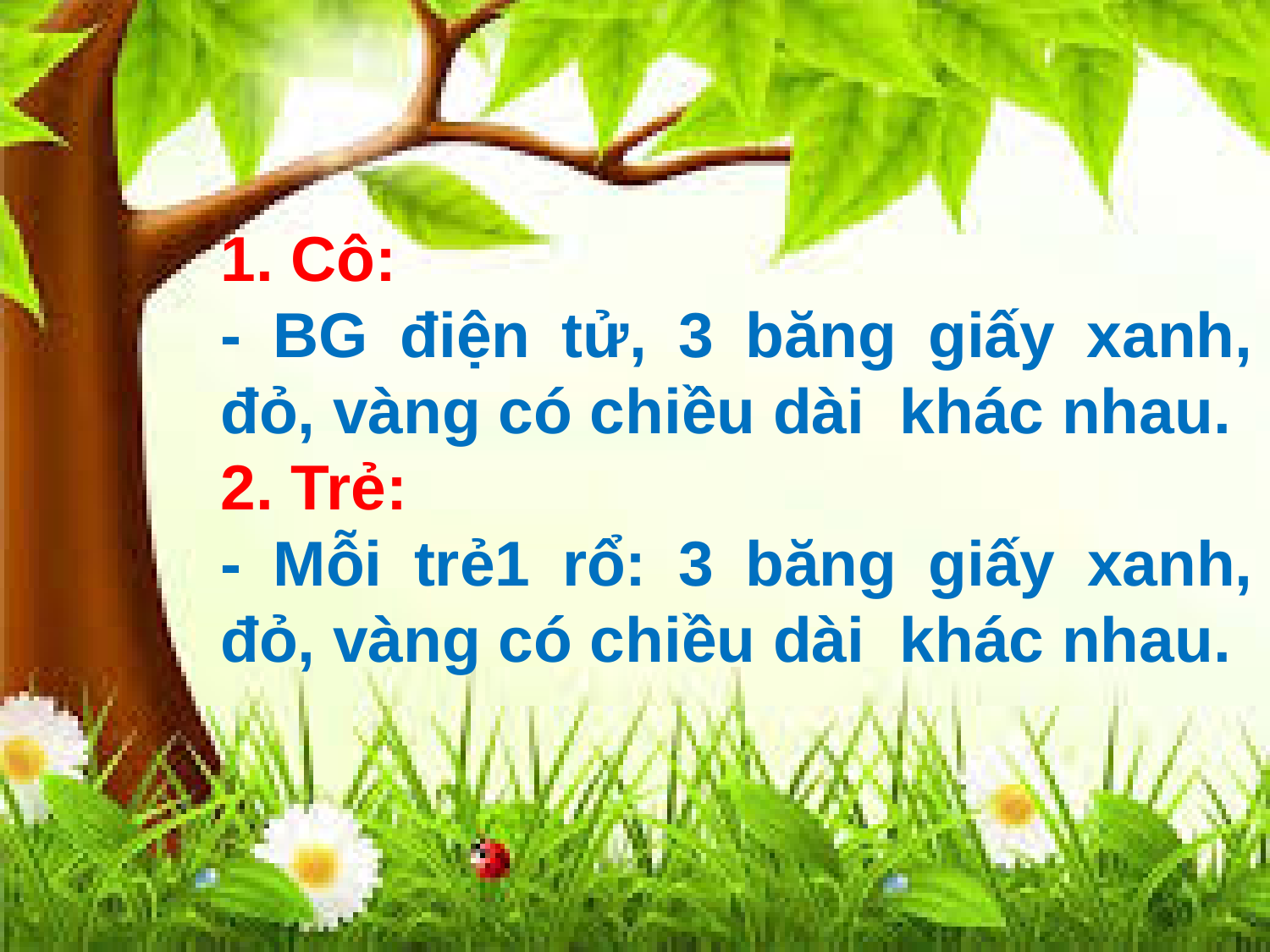

1. Cô:
- BG điện tử, 3 băng giấy xanh, đỏ, vàng có chiều dài  khác nhau.
2. Trẻ:
- Mỗi trẻ1 rổ: 3 băng giấy xanh, đỏ, vàng có chiều dài  khác nhau.